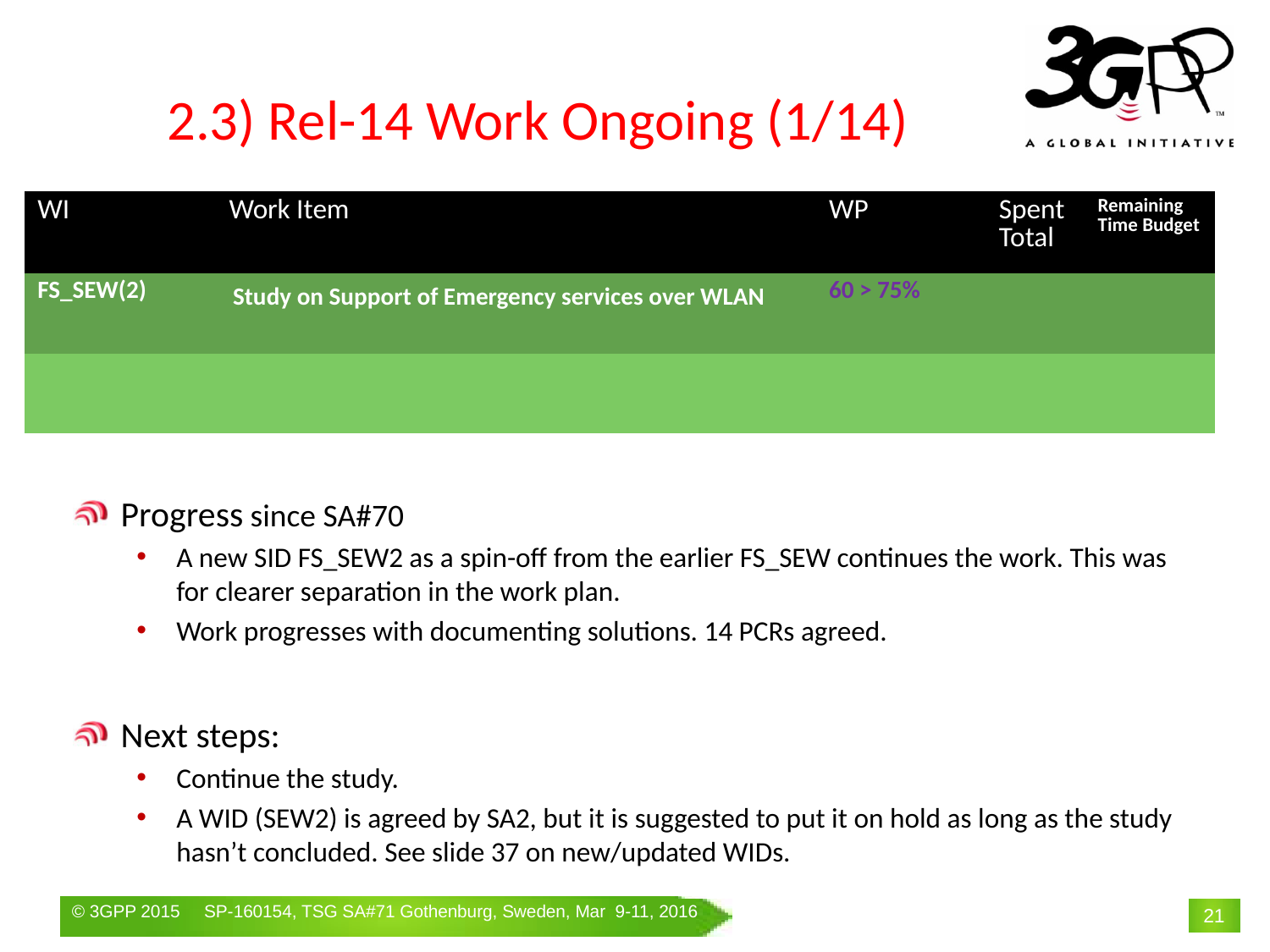

# 2.3) Rel-14 Work Ongoing (1/14)
| WI | Work Item | WP | Spent Total | Remaining Time Budget |
| --- | --- | --- | --- | --- |
| FS\_SEW(2) | Study on Support of Emergency services over WLAN | 60 > 75% |  |  |
|  |  |  |  |  |
Progress since SA#70
A new SID FS_SEW2 as a spin-off from the earlier FS_SEW continues the work. This was for clearer separation in the work plan.
Work progresses with documenting solutions. 14 PCRs agreed.

Next steps:
Continue the study.
A WID (SEW2) is agreed by SA2, but it is suggested to put it on hold as long as the study hasn’t concluded. See slide 37 on new/updated WIDs.